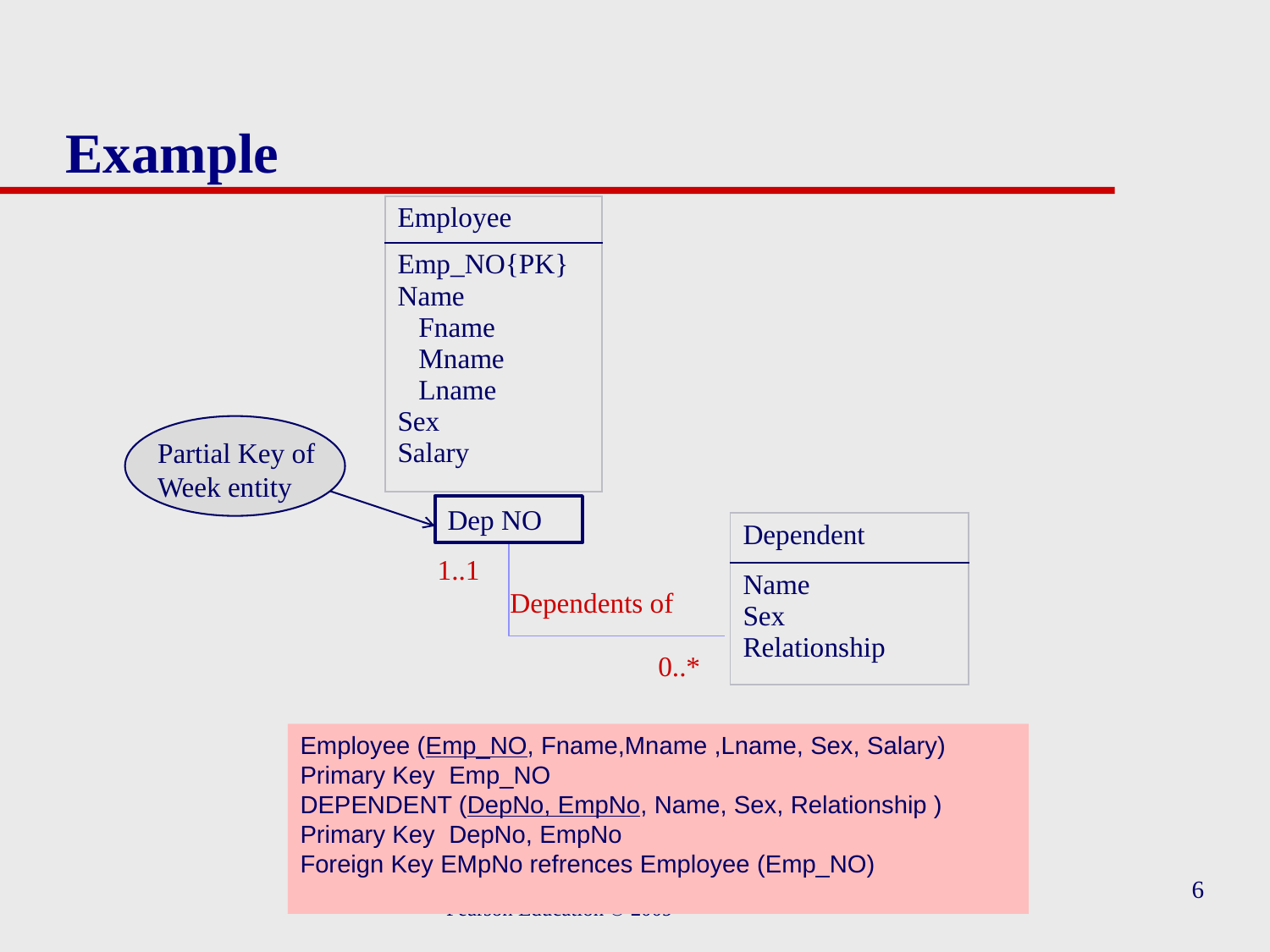

# Example
| Employee |
| --- |
| Emp\_NO{PK} Name Fname Mname Lname Sex Salary |

Partial Key of Week entity
Dep NO
| Dependent |
| --- |
| Name Sex Relationship |
1..1
Dependents of
0..*
Employee (Emp_NO, Fname,Mname ,Lname, Sex, Salary)
Primary Key  Emp_NO
DEPENDENT (DepNo, EmpNo, Name, Sex, Relationship )
Primary Key  DepNo, EmpNo
Foreign Key EMpNo refrences Employee (Emp_NO)

6
Pearson Education © 2009